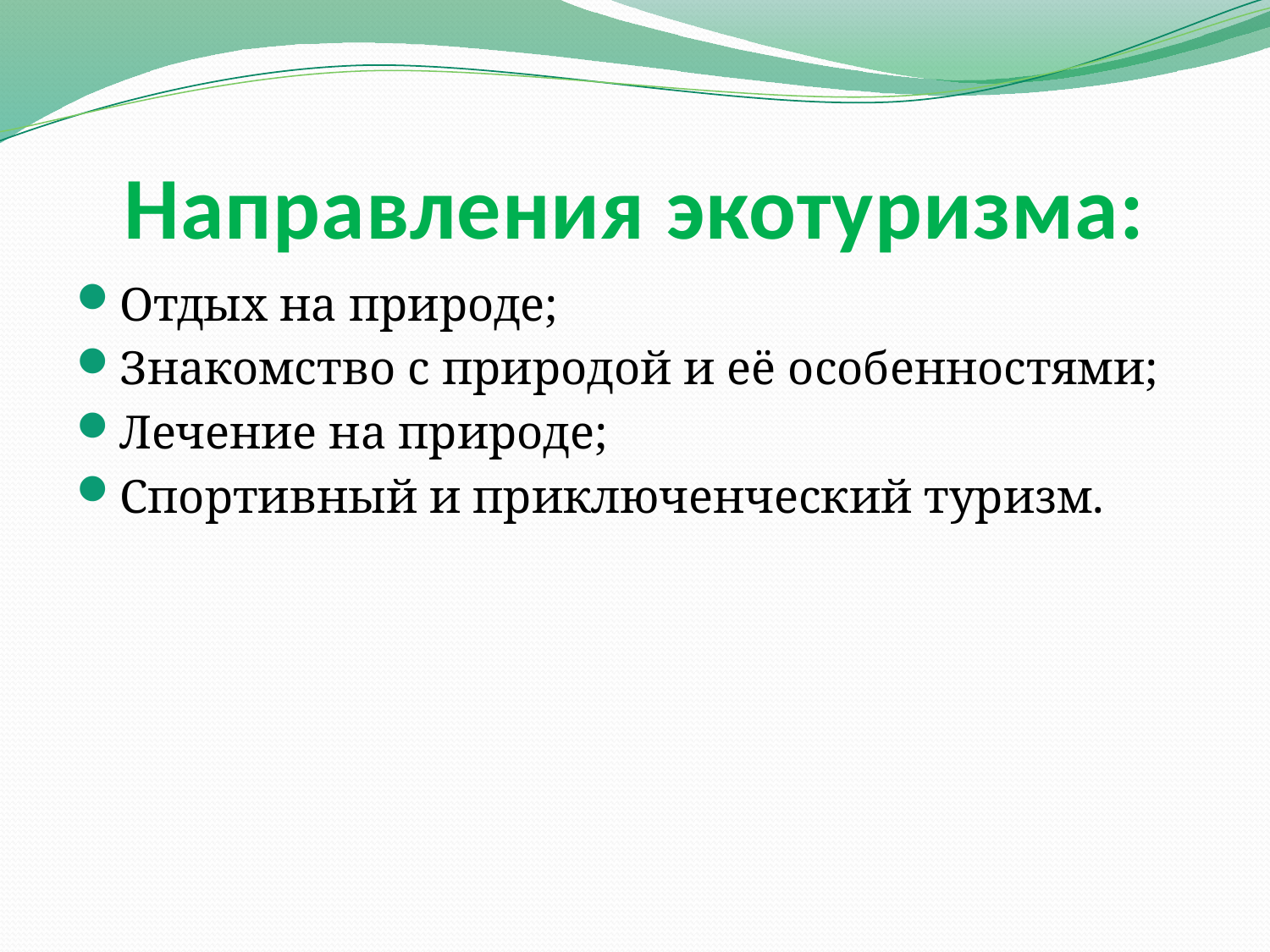

# Направления экотуризма:
Отдых на природе;
Знакомство с природой и её особенностями;
Лечение на природе;
Спортивный и приключенческий туризм.